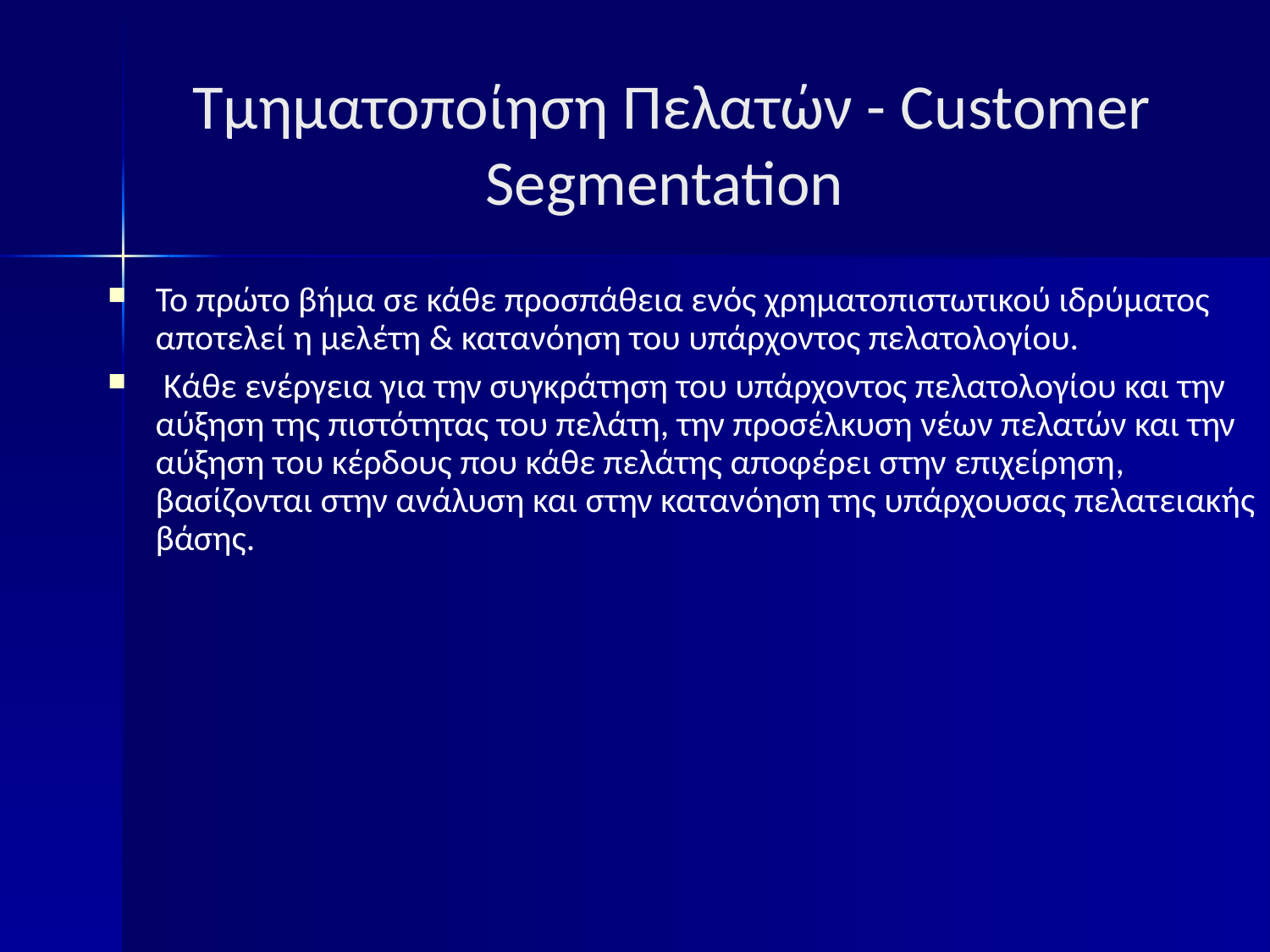

# Τμηματοποίηση Πελατών - Customer Segmentation
Το πρώτο βήμα σε κάθε προσπάθεια ενός χρηματοπιστωτικού ιδρύματος αποτελεί η μελέτη & κατανόηση του υπάρχοντος πελατολογίου.
 Κάθε ενέργεια για την συγκράτηση του υπάρχοντος πελατολογίου και την αύξηση της πιστότητας του πελάτη, την προσέλκυση νέων πελατών και την αύξηση του κέρδους που κάθε πελάτης αποφέρει στην επιχείρηση, βασίζονται στην ανάλυση και στην κατανόηση της υπάρχουσας πελατειακής βάσης.